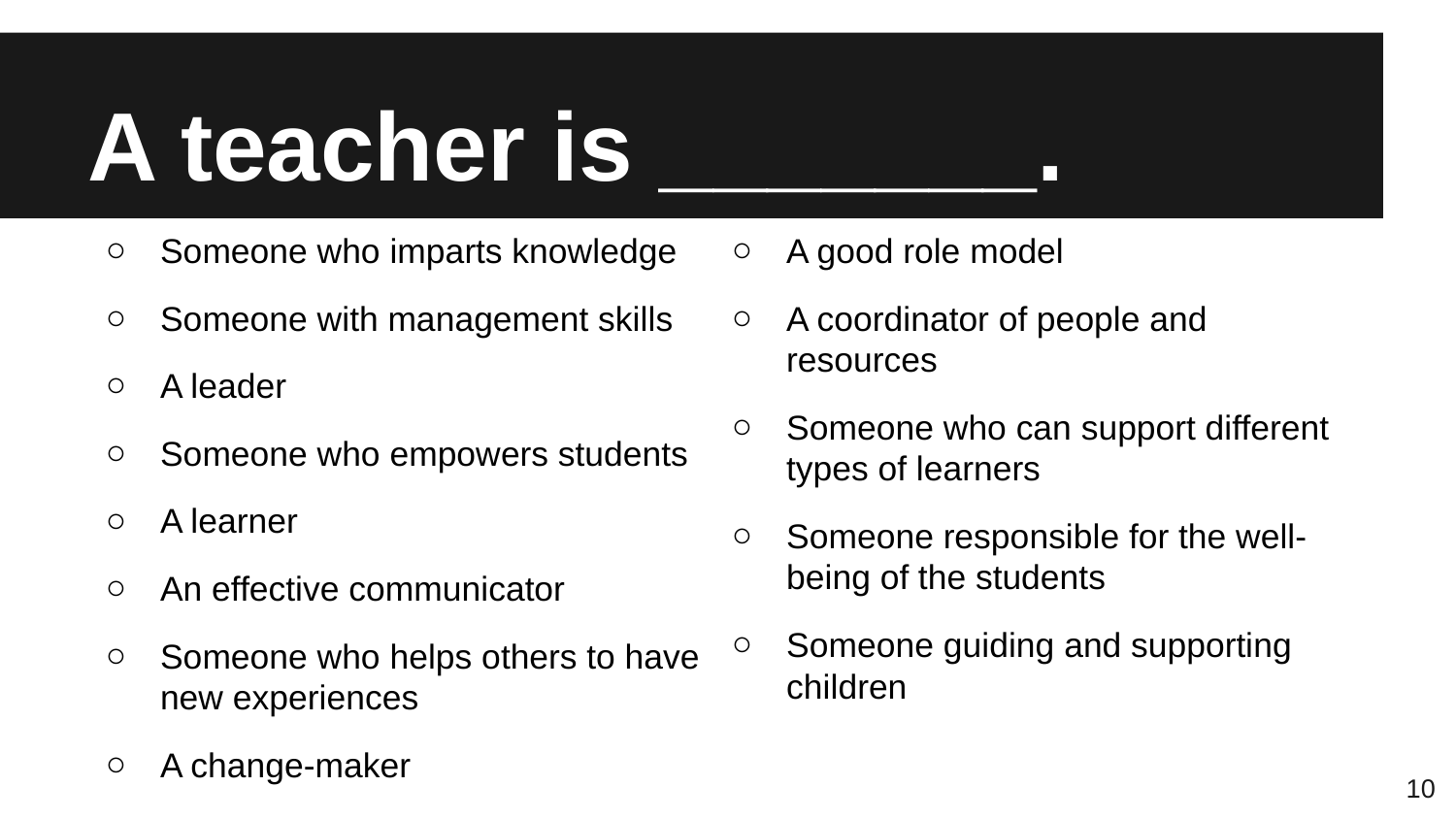

# A teacher is _______.
Someone who imparts knowledge
Someone with management skills
A leader
Someone who empowers students
A learner
An effective communicator
Someone who helps others to have new experiences
A change-maker

A good role model
A coordinator of people and resources
Someone who can support different types of learners
Someone responsible for the well-being of the students
Someone guiding and supporting children
10